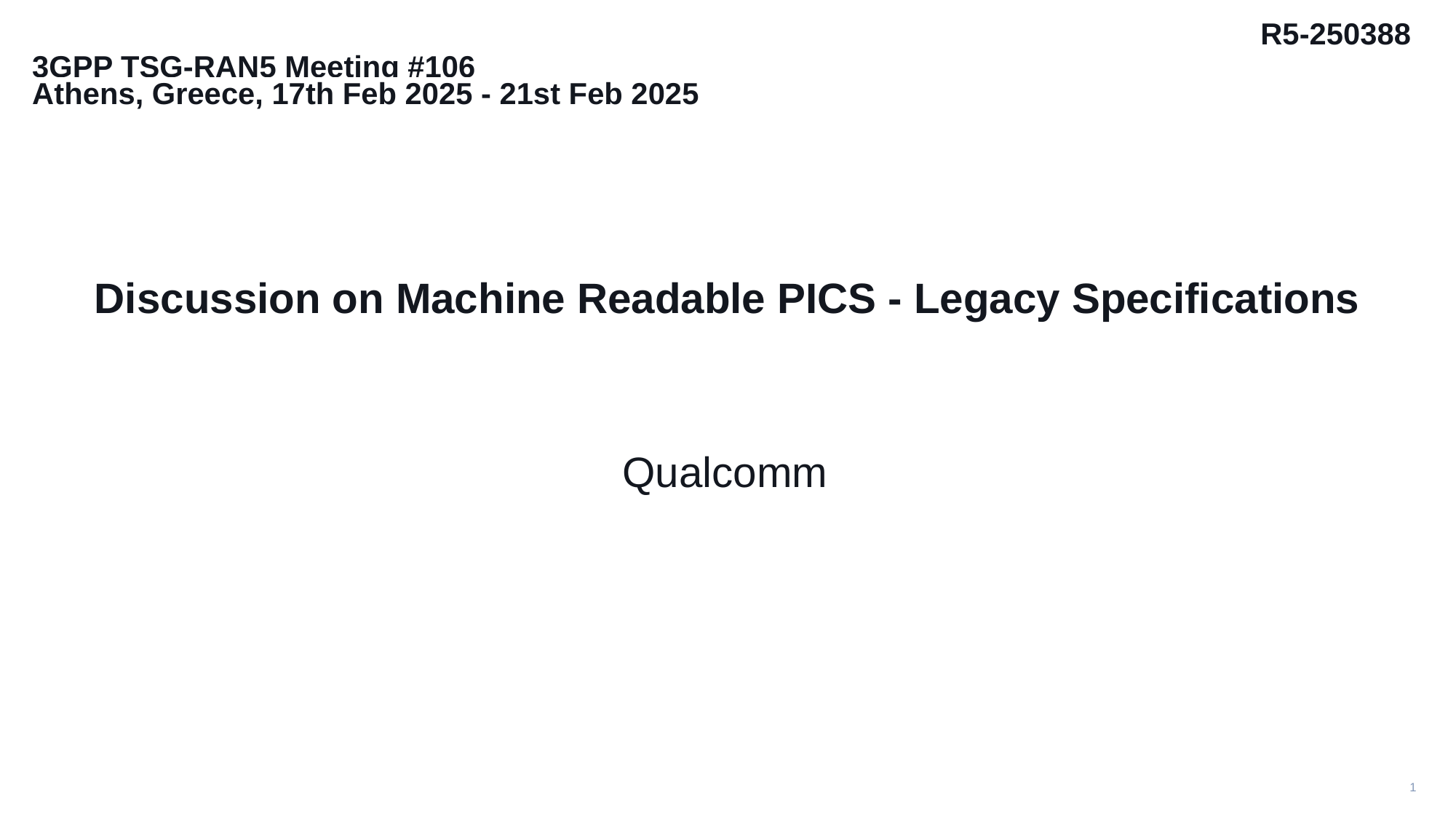

3GPP TSG-RAN5 Meeting #106
Athens, Greece, 17th Feb 2025 - 21st Feb 2025
R5-250388
# Discussion on Machine Readable PICS - Legacy Specifications​
Qualcomm